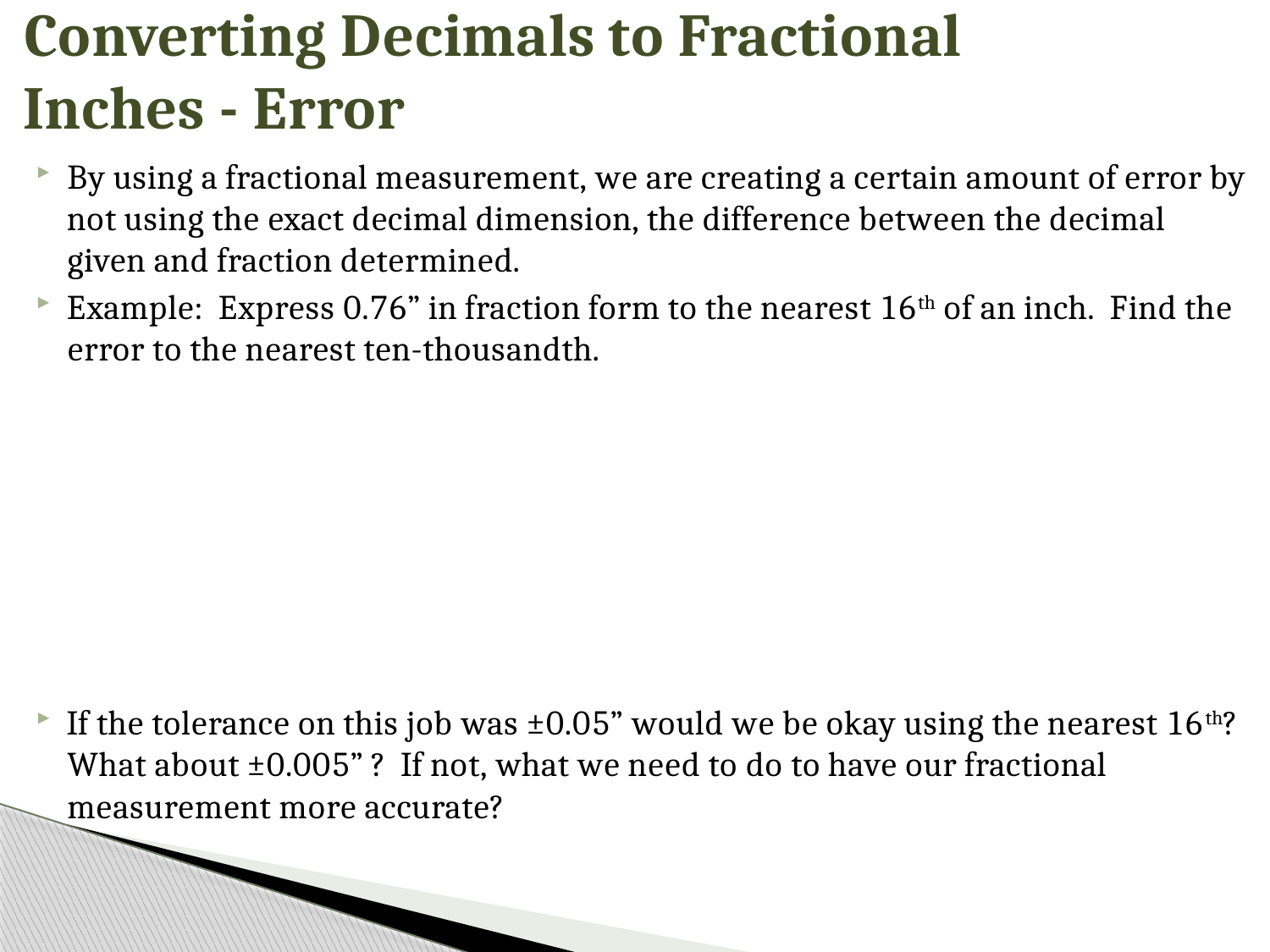

# Converting Decimals to Fractional Inches - Error

By using a fractional measurement, we are creating a certain amount of error by not using the exact decimal dimension, the difference between the decimal given and fraction determined.
Example:  Express 0.76” in fraction form to the nearest 16th of an inch.  Find the error to the nearest ten-thousandth.

If the tolerance on this job was ±0.05” would we be okay using the nearest 16th?  What about ±0.005” ?  If not, what we need to do to have our fractional measurement more accurate?